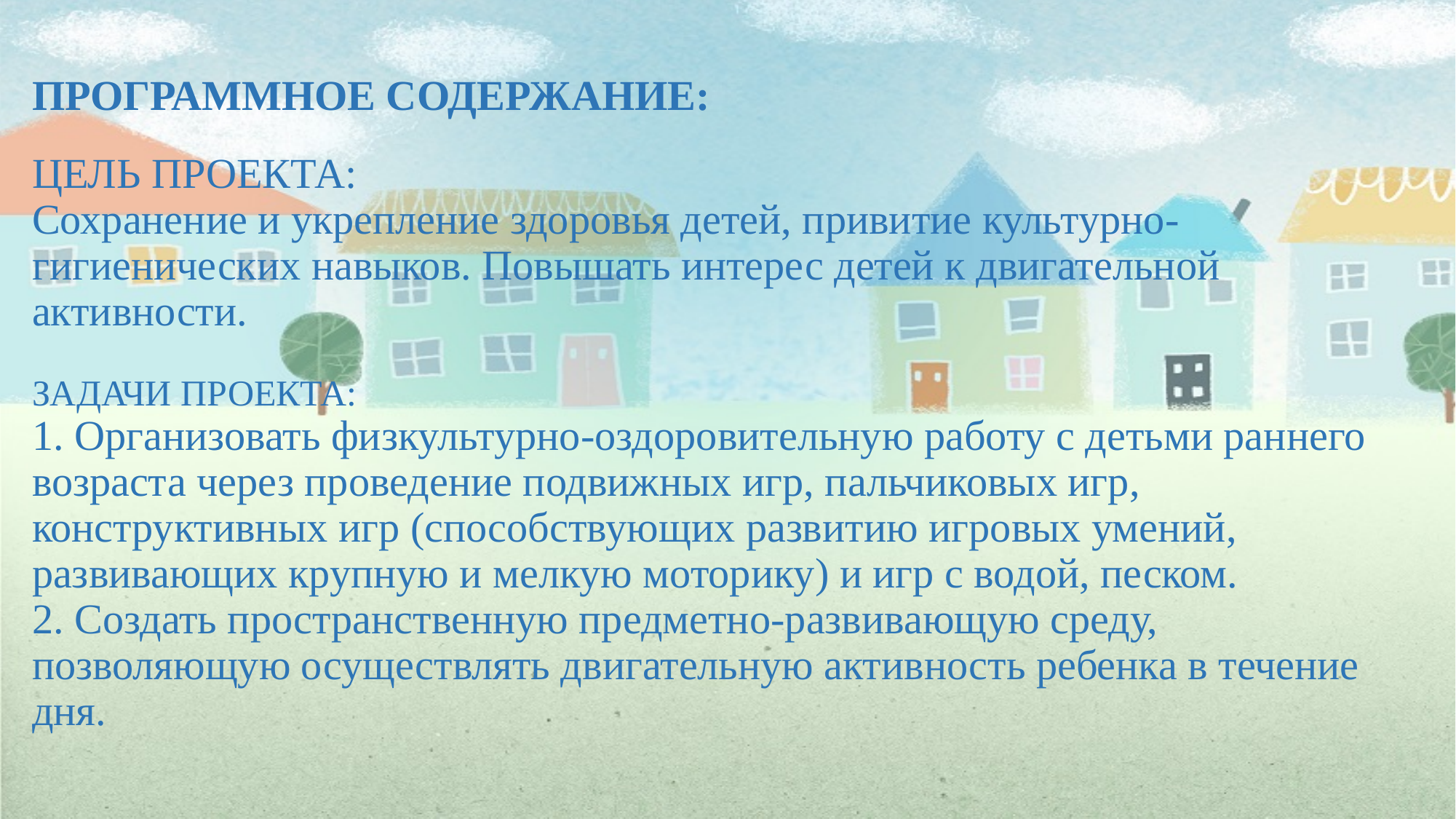

# ПРОГРАММНОЕ СОДЕРЖАНИЕ: ЦЕЛЬ ПРОЕКТА: Сохранение и укрепление здоровья детей, привитие культурно-гигиенических навыков. Повышать интерес детей к двигательной активности. ЗАДАЧИ ПРОЕКТА: 1. Организовать физкультурно-оздоровительную работу с детьми раннего возраста через проведение подвижных игр, пальчиковых игр, конструктивных игр (способствующих развитию игровых умений, развивающих крупную и мелкую моторику) и игр с водой, песком. 2. Создать пространственную предметно-развивающую среду, позволяющую осуществлять двигательную активность ребенка в течение дня.